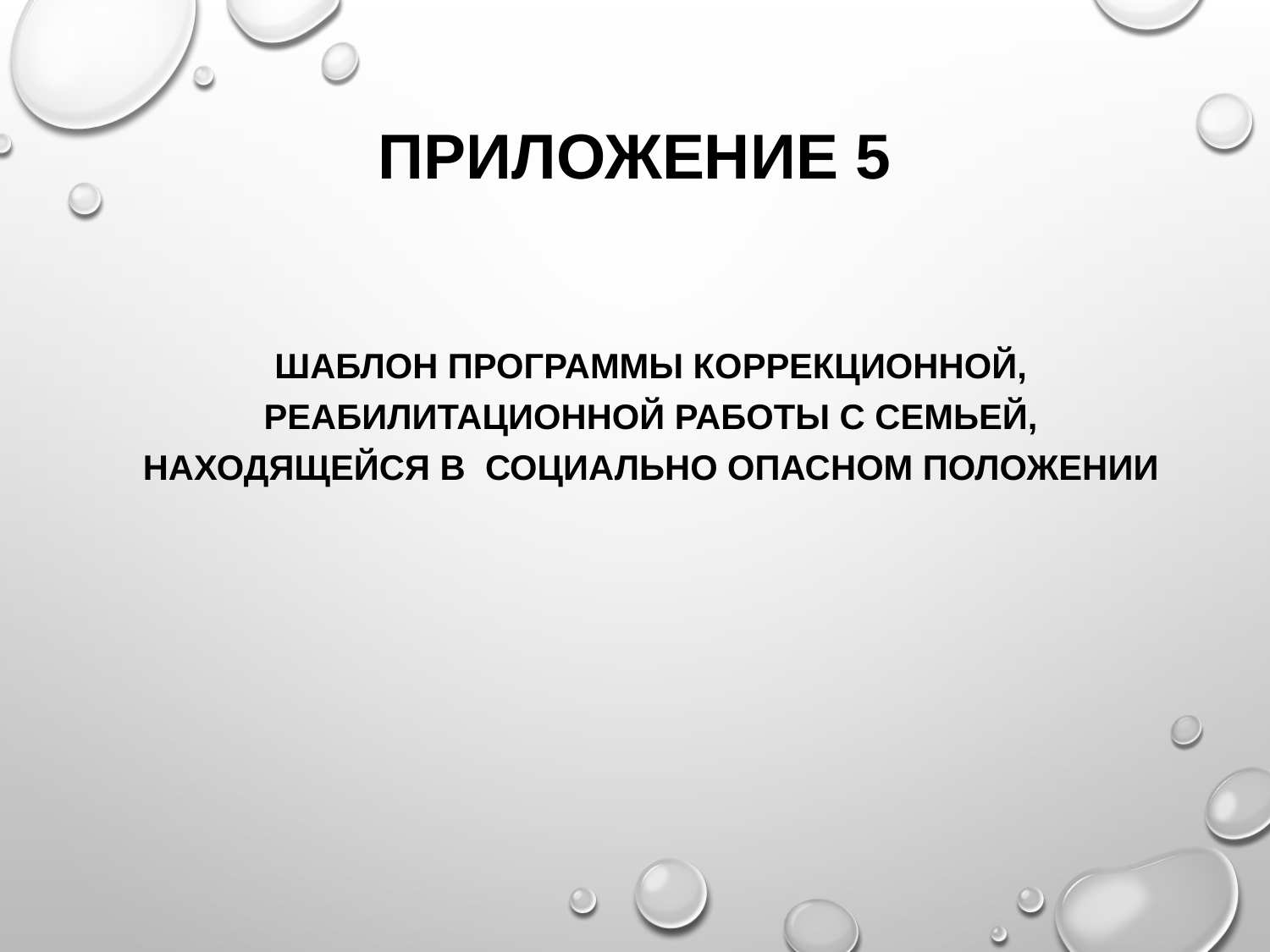

# Приложение 5
Шаблон Программы коррекционной, реабилитационной работы с семьей, находящейся в  социально опасном положении